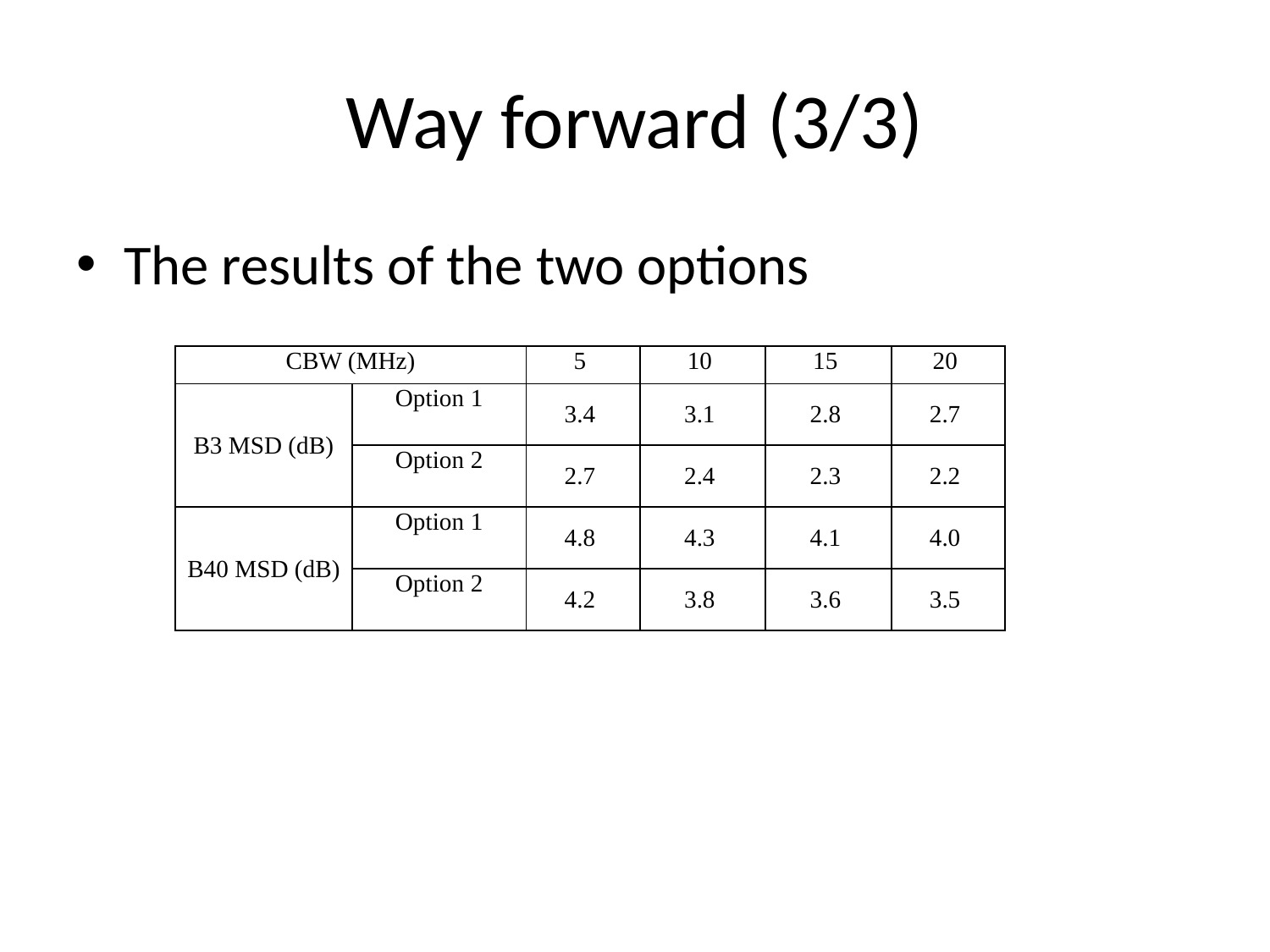

# Way forward (3/3)
The results of the two options

| CBW (MHz) |  | 5 | 10 | 15 | 20 |
| --- | --- | --- | --- | --- | --- |
| B3 MSD (dB) | Option 1 | 3.4 | 3.1 | 2.8 | 2.7 |
|  | Option 2 | 2.7 | 2.4 | 2.3 | 2.2 |
| B40 MSD (dB) | Option 1 | 4.8 | 4.3 | 4.1 | 4.0 |
|  | Option 2 | 4.2 | 3.8 | 3.6 | 3.5 |